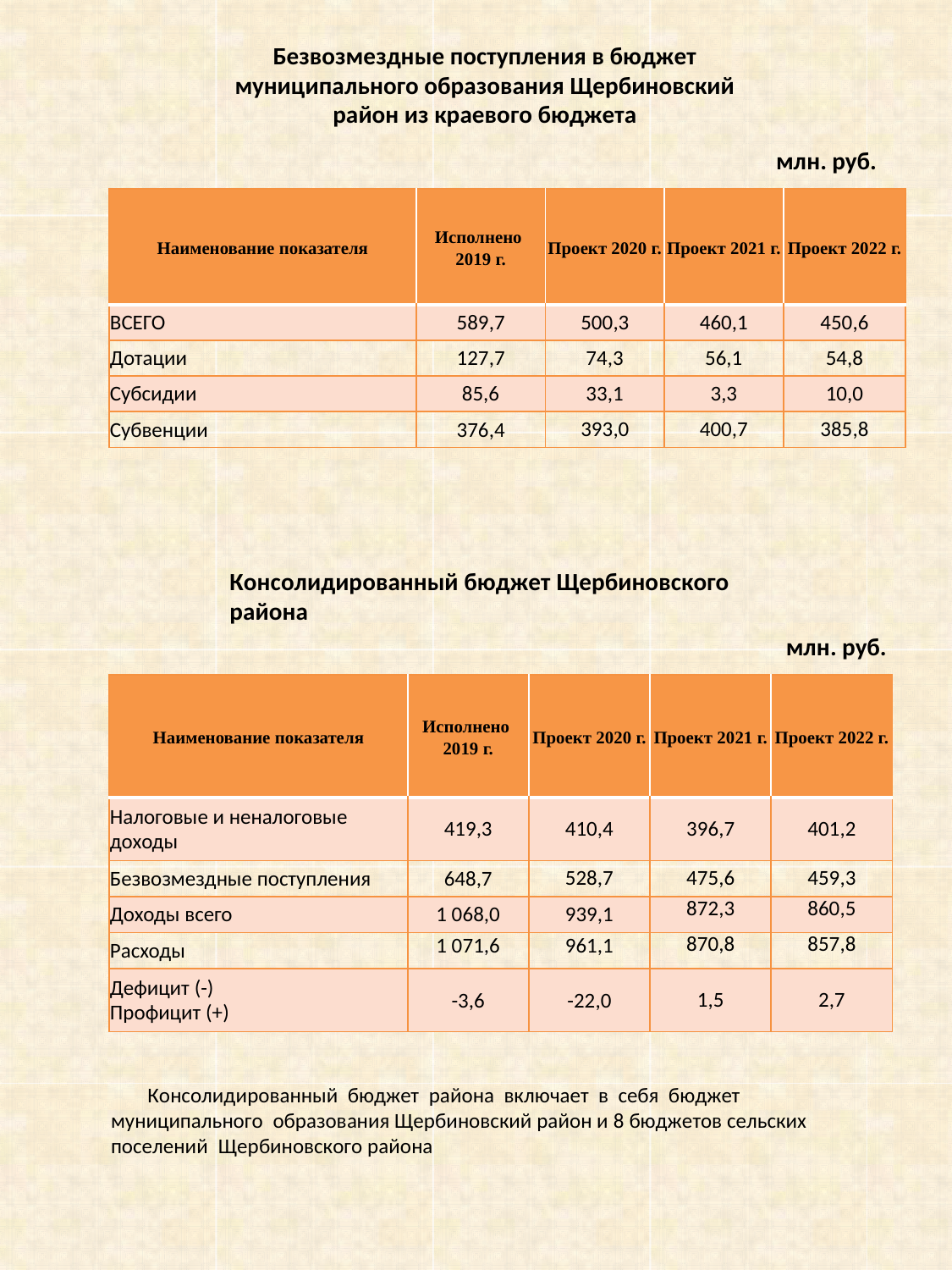

Безвозмездные поступления в бюджет муниципального образования Щербиновский район из краевого бюджета
млн. руб.
| Наименование показателя | Исполнено 2019 г. | Проект 2020 г. | Проект 2021 г. | Проект 2022 г. |
| --- | --- | --- | --- | --- |
| ВСЕГО | 589,7 | 500,3 | 460,1 | 450,6 |
| Дотации | 127,7 | 74,3 | 56,1 | 54,8 |
| Субсидии | 85,6 | 33,1 | 3,3 | 10,0 |
| Субвенции | 376,4 | 393,0 | 400,7 | 385,8 |
Консолидированный бюджет Щербиновского района
млн. руб.
| Наименование показателя | Исполнено 2019 г. | Проект 2020 г. | Проект 2021 г. | Проект 2022 г. |
| --- | --- | --- | --- | --- |
| Налоговые и неналоговые доходы | 419,3 | 410,4 | 396,7 | 401,2 |
| Безвозмездные поступления | 648,7 | 528,7 | 475,6 | 459,3 |
| Доходы всего | 1 068,0 | 939,1 | 872,3 | 860,5 |
| Расходы | 1 071,6 | 961,1 | 870,8 | 857,8 |
| Дефицит (-) Профицит (+) | -3,6 | -22,0 | 1,5 | 2,7 |
Консолидированный  бюджет  района  включает  в  себя  бюджет  муниципального  образования Щербиновский район и 8 бюджетов сельских поселений  Щербиновского района